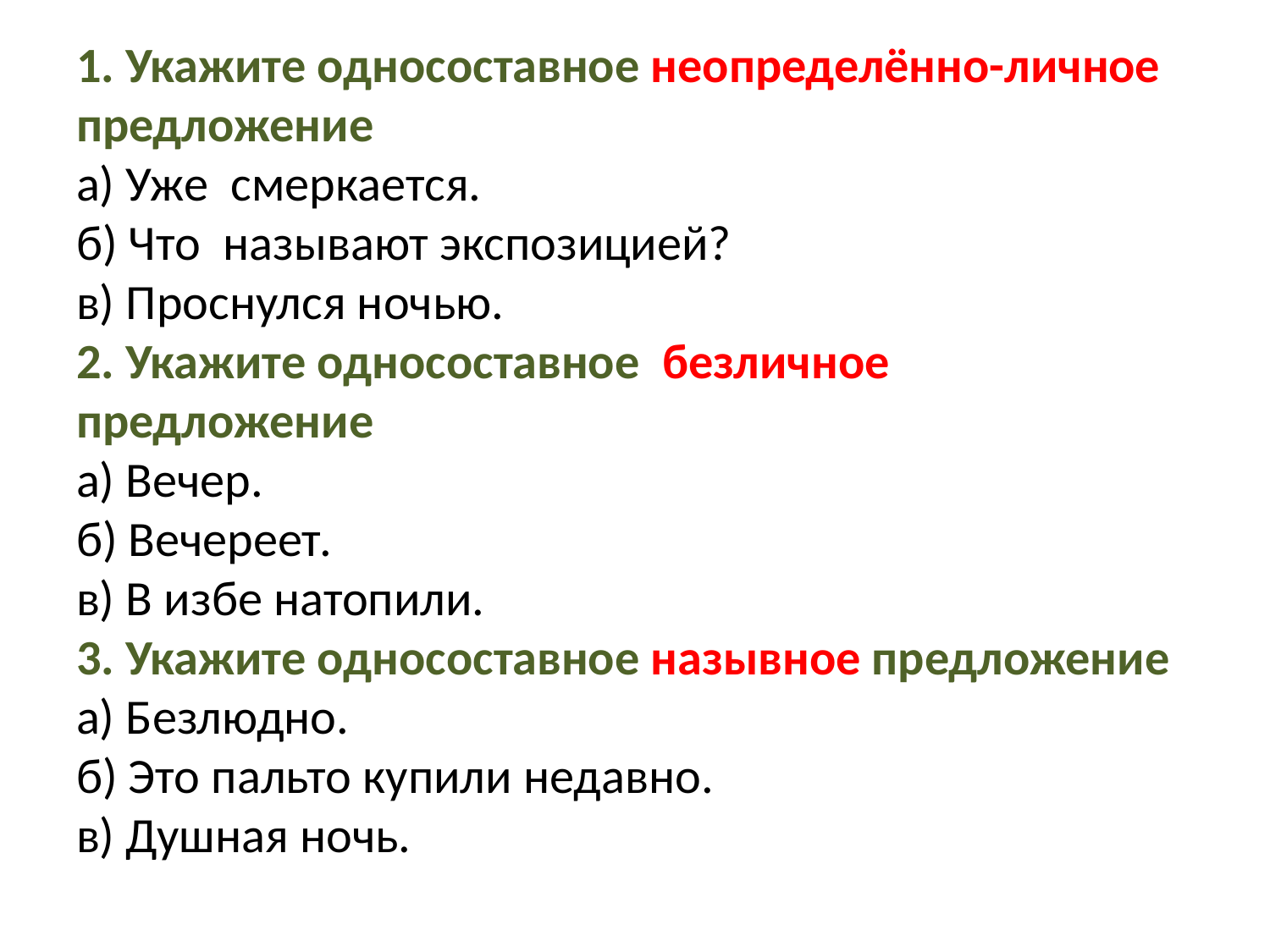

# 1. Укажите односоставное неопределённо-личное предложение а) Уже  смеркается. б) Что  называют экспозицией? в) Проснулся ночью. 2. Укажите односоставное  безличное предложение а) Вечер. б) Вечереет. в) В избе натопили. 3. Укажите односоставное назывное предложение а) Безлюдно. б) Это пальто купили недавно. в) Душная ночь.